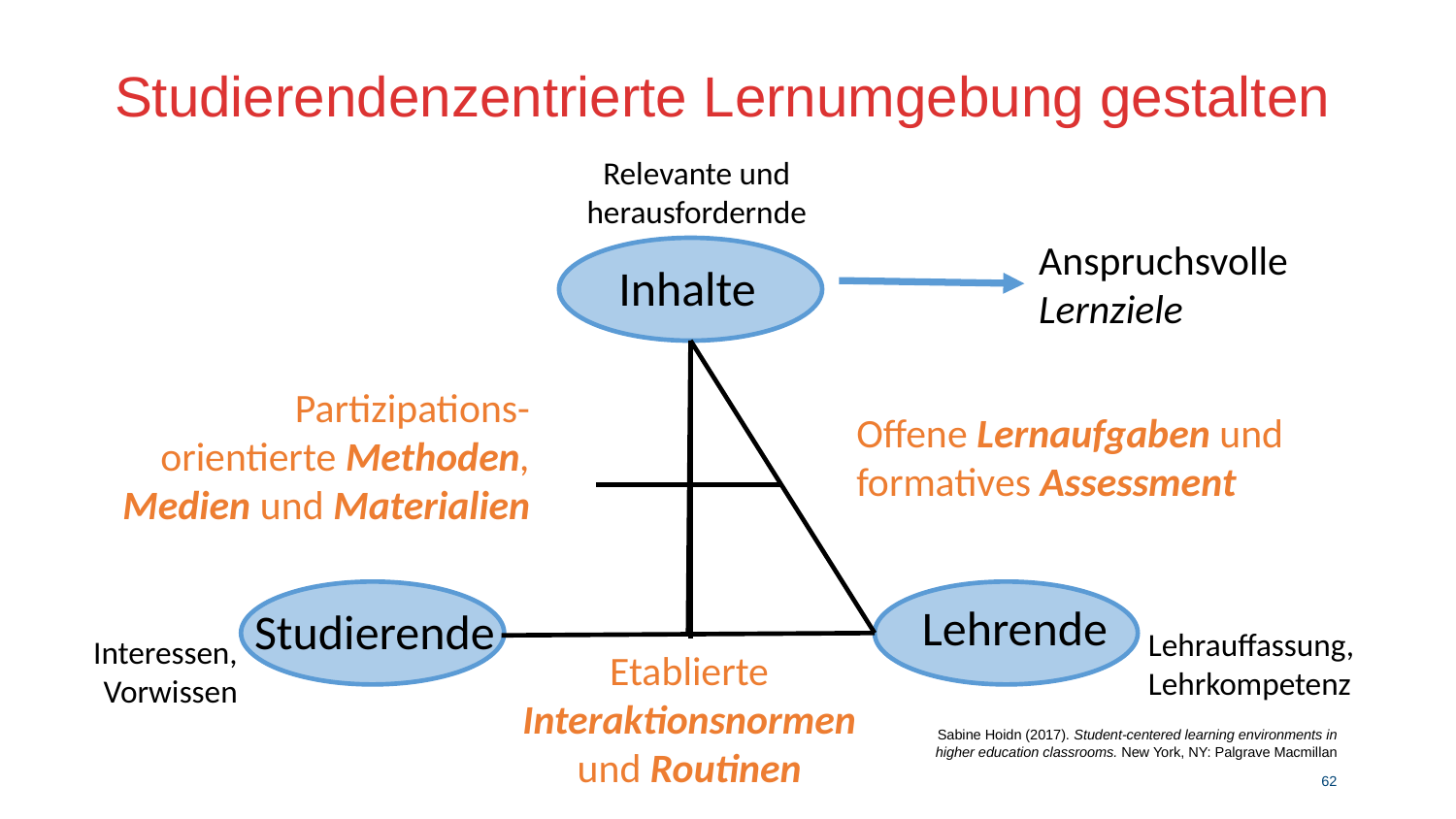

# Studierendenzentrierte Lernumgebung gestalten
Relevante und herausfordernde
Anspruchsvolle Lernziele

Inhalte
Partizipations-
orientierte Methoden, Medien und Materialien
Offene Lernaufgaben und formatives Assessment

Lehrende
Studierende
Lehrauffassung, Lehrkompetenz
Interessen, Vorwissen
Etablierte Interaktionsnormen und Routinen
Sabine Hoidn (2017). Student-centered learning environments in higher education classrooms. New York, NY: Palgrave Macmillan
62